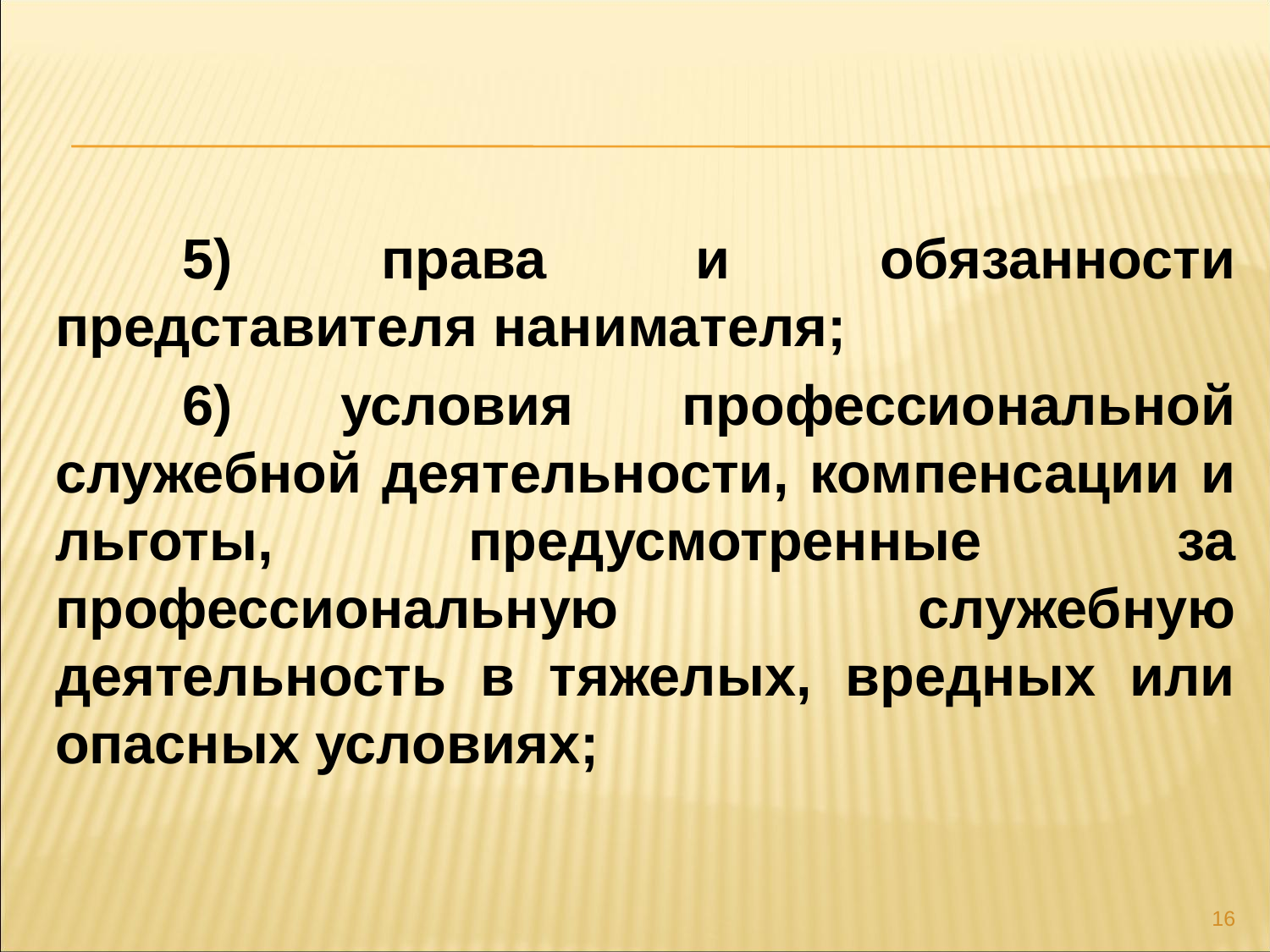

5) права и обязанности представителя нанимателя;
	6) условия профессиональной служебной деятельности, компенсации и льготы, предусмотренные за профессиональную служебную деятельность в тяжелых, вредных или опасных условиях;

16